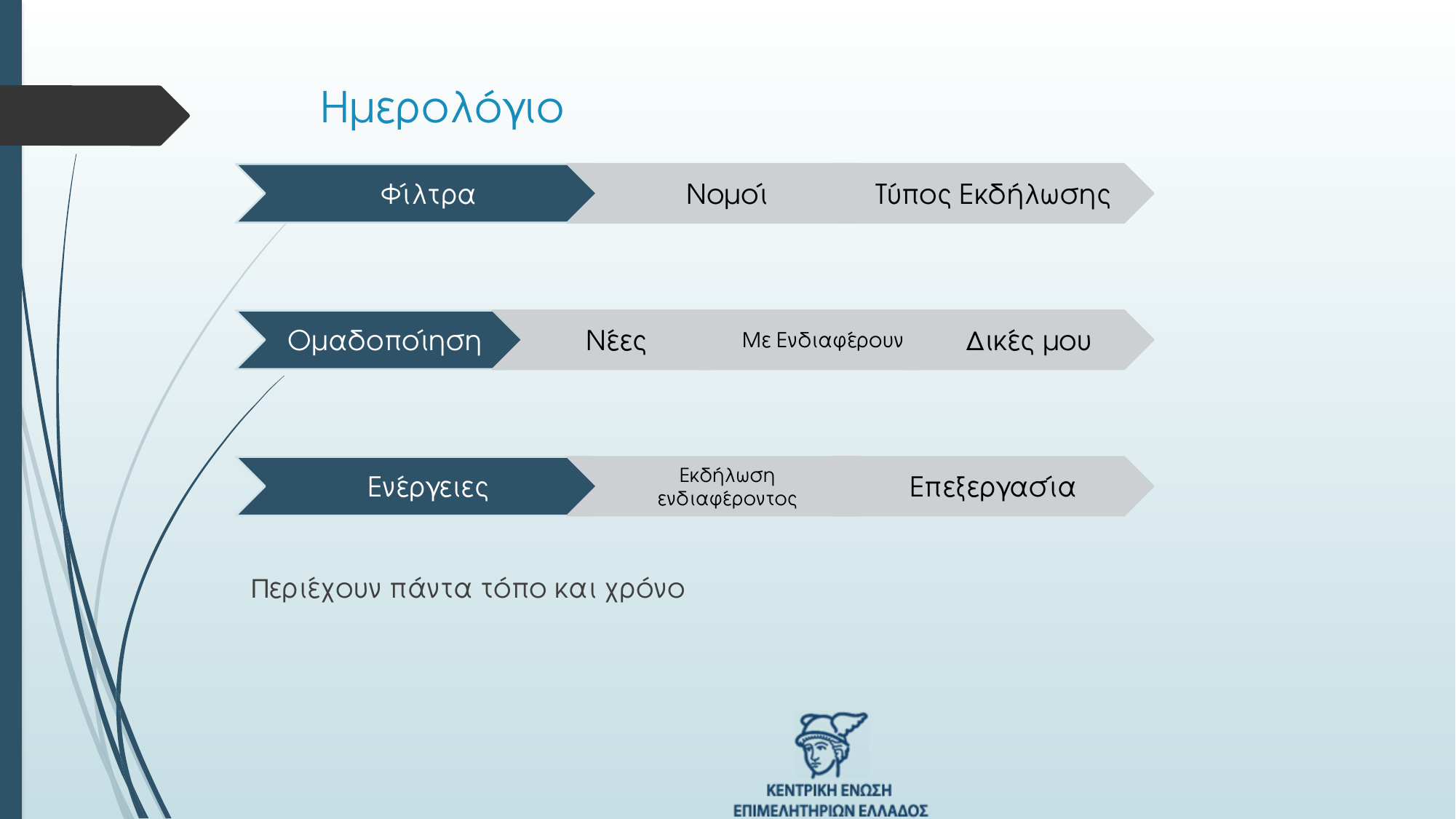

# Ημερολόγιο
Φίλτρα
Νομοί
Τύπος Εκδήλωσης
Ομαδοποίηση
Νέες
Με Ενδιαφέρουν
Ενέργειες
Εκδήλωση ενδιαφέροντος
Δικές μου
Επεξεργασία
Περιέχουν πάντα τόπο και χρόνο